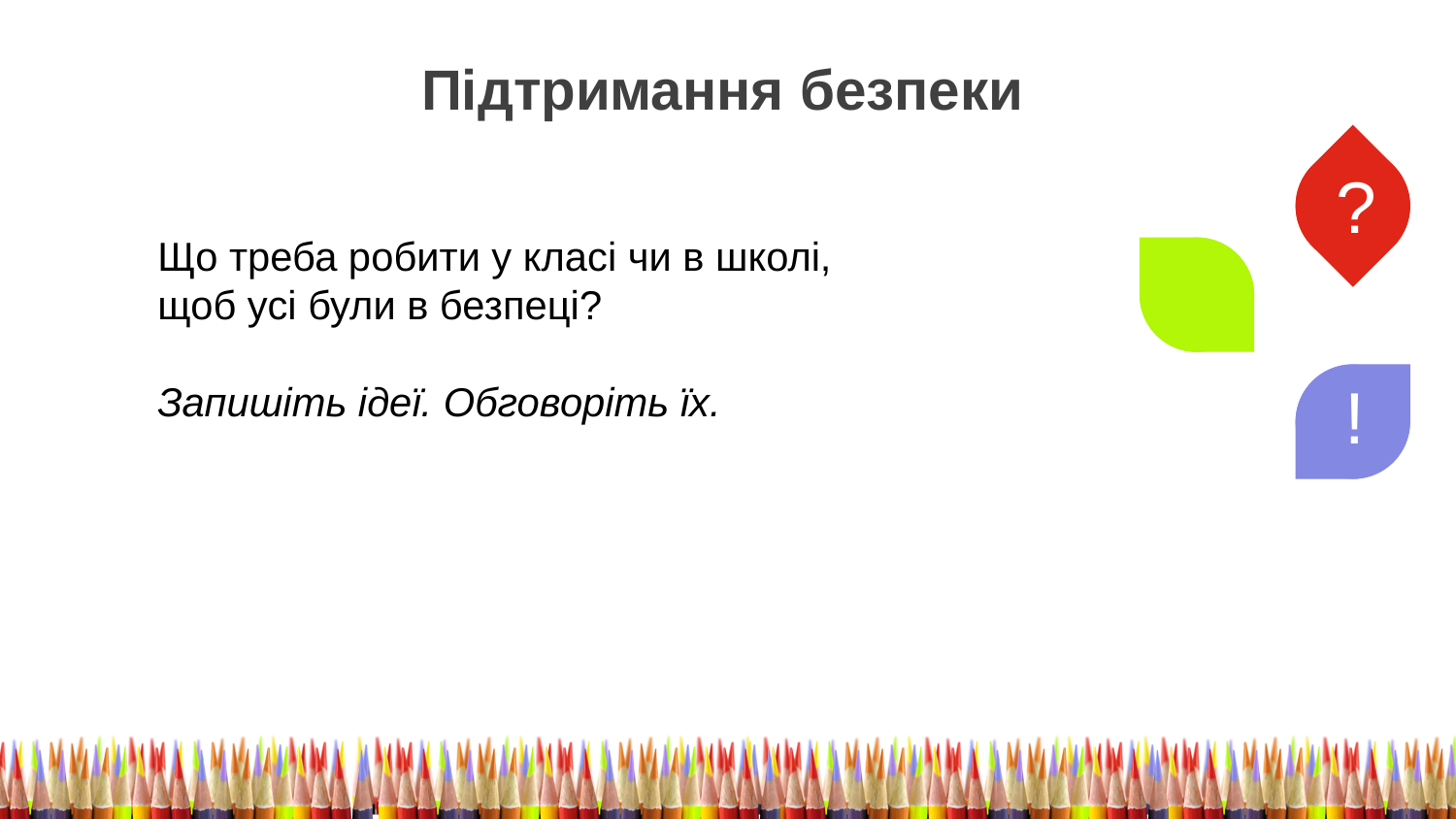

Підтримання безпеки

?

Що треба робити у класі чи в школі,
щоб усі були в безпеці?

Запишіть ідеї. Обговоріть їх.

!